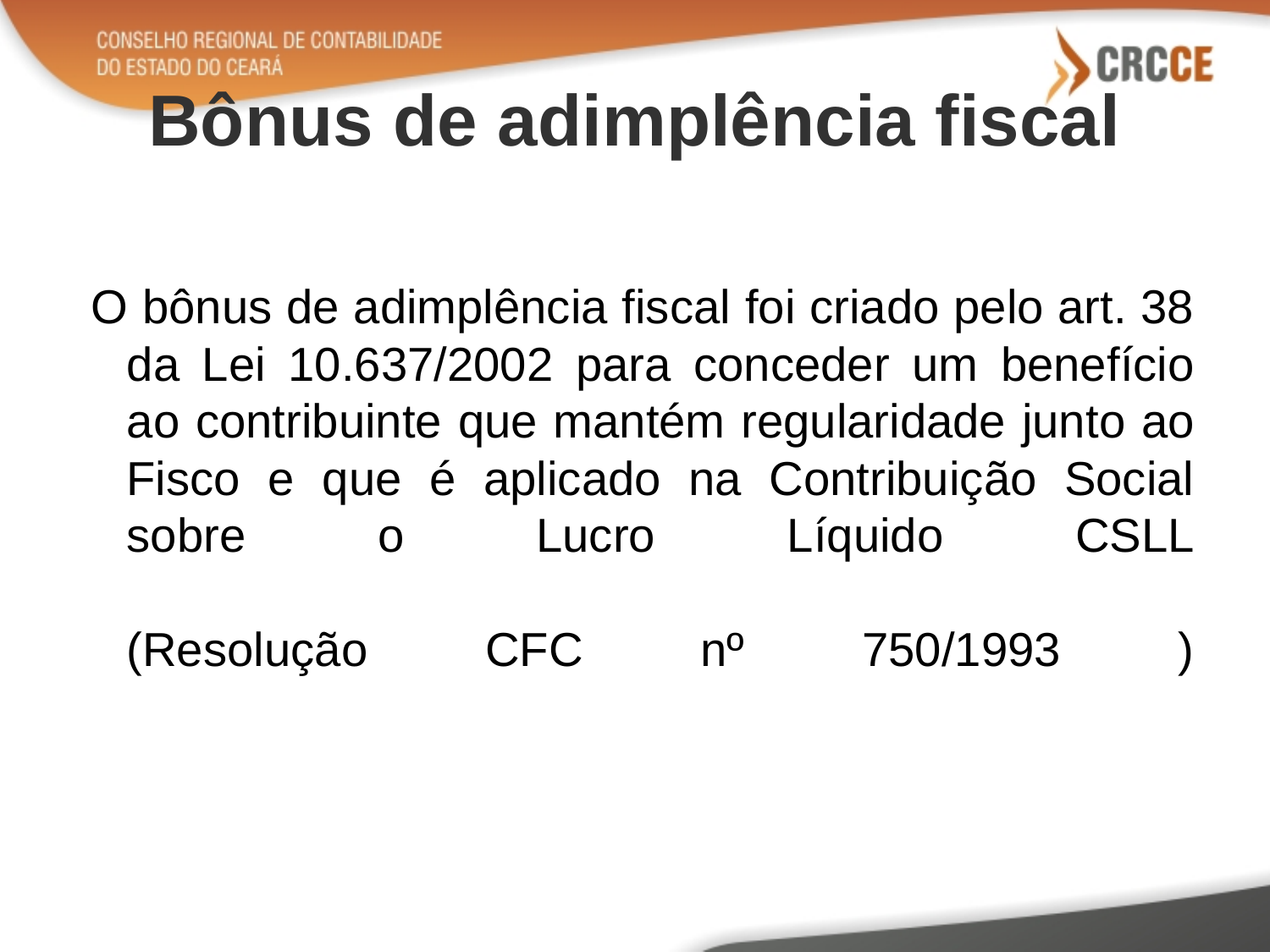

# Bônus de adimplência fiscal

O bônus de adimplência fiscal foi criado pelo art. 38 da Lei 10.637/2002 para conceder um benefício ao contribuinte que mantém regularidade junto ao Fisco e que é aplicado na Contribuição Social sobre o Lucro Líquido CSLL
(Resolução CFC nº 750/1993 )